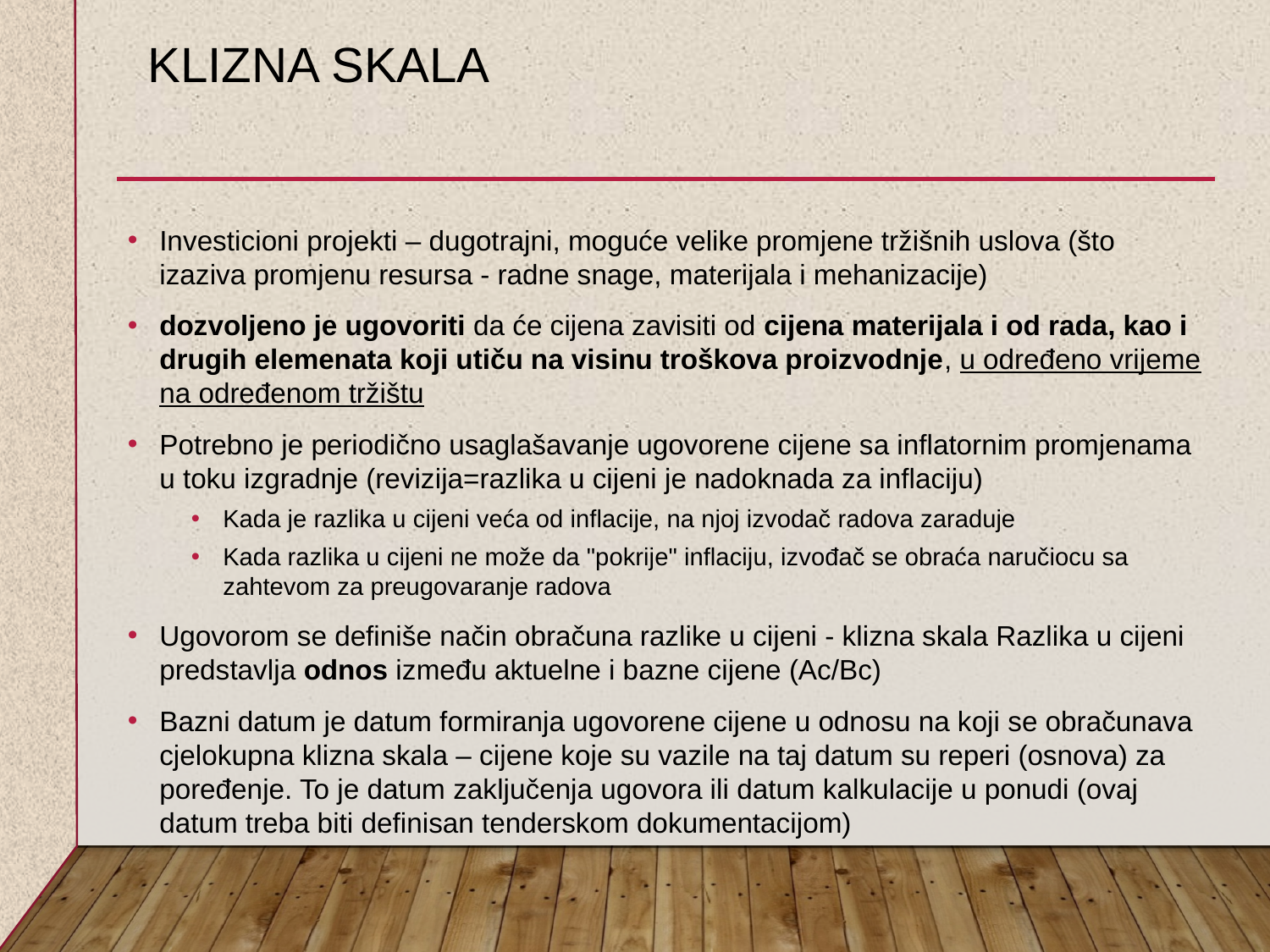

# KLIZNA SKALA
Investicioni projekti – dugotrajni, moguće velike promjene tržišnih uslova (što izaziva promjenu resursa - radne snage, materijala i mehanizacije)
dozvoljeno je ugovoriti da će cijena zavisiti od cijena materijala i od rada, kao i drugih elemenata koji utiču na visinu troškova proizvodnje, u određeno vrijeme na određenom tržištu
Potrebno je periodično usaglašavanje ugovorene cijene sa inflatornim promjenama u toku izgradnje (revizija=razlika u cijeni je nadoknada za inflaciju)
Kada je razlika u cijeni veća od inflacije, na njoj izvodač radova zaraduje
Kada razlika u cijeni ne može da "pokrije" inflaciju, izvođač se obraća naručiocu sa zahtevom za preugovaranje radova
Ugovorom se definiše način obračuna razlike u cijeni - klizna skala Razlika u cijeni predstavlja odnos između aktuelne i bazne cijene (Ac/Bc)
Bazni datum je datum formiranja ugovorene cijene u odnosu na koji se obračunava cjelokupna klizna skala – cijene koje su vazile na taj datum su reperi (osnova) za poređenje. To je datum zaključenja ugovora ili datum kalkulacije u ponudi (ovaj datum treba biti definisan tenderskom dokumentacijom)